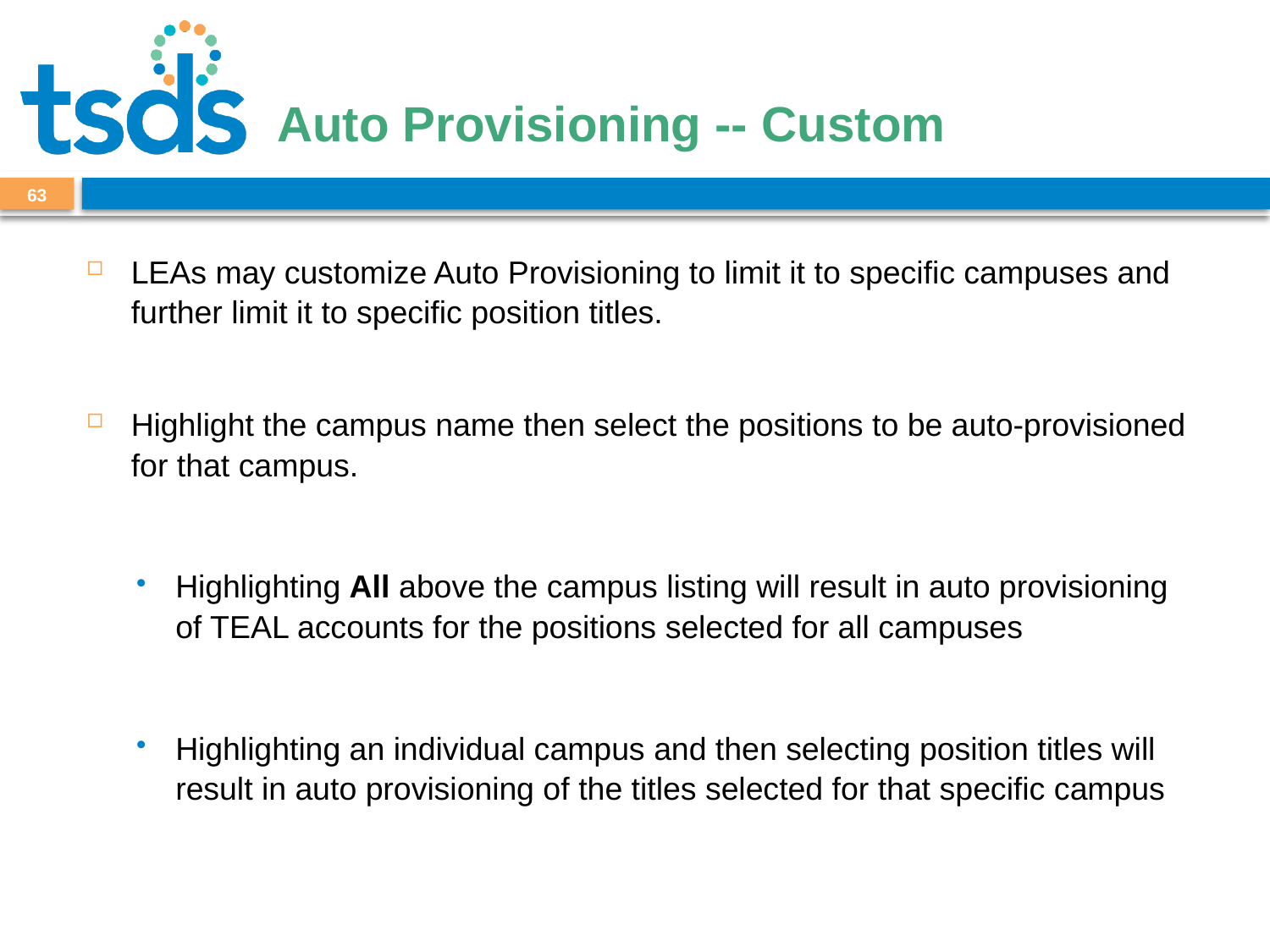

# Auto Provisioning -- Custom
63
LEAs may customize Auto Provisioning to limit it to specific campuses and further limit it to specific position titles.

Highlight the campus name then select the positions to be auto-provisioned for that campus.

Highlighting All above the campus listing will result in auto provisioning of TEAL accounts for the positions selected for all campuses

Highlighting an individual campus and then selecting position titles will result in auto provisioning of the titles selected for that specific campus